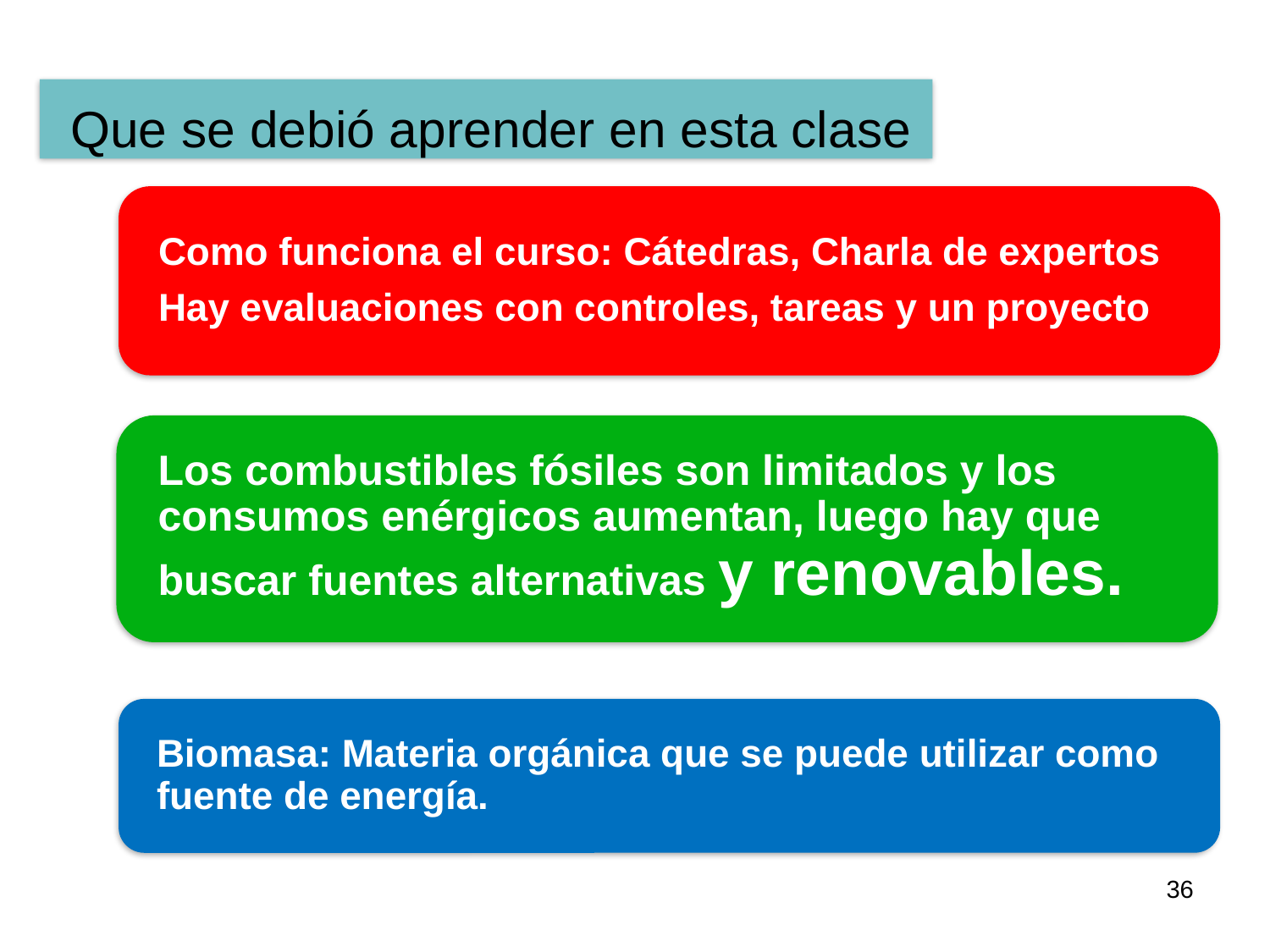

Que se debió aprender en esta clase
Como funciona el curso: Cátedras, Charla de expertos
Hay evaluaciones con controles, tareas y un proyecto
Los combustibles fósiles son limitados y los consumos enérgicos aumentan, luego hay que buscar fuentes alternativas y renovables.
Biomasa: Materia orgánica que se puede utilizar como fuente de energía.
36